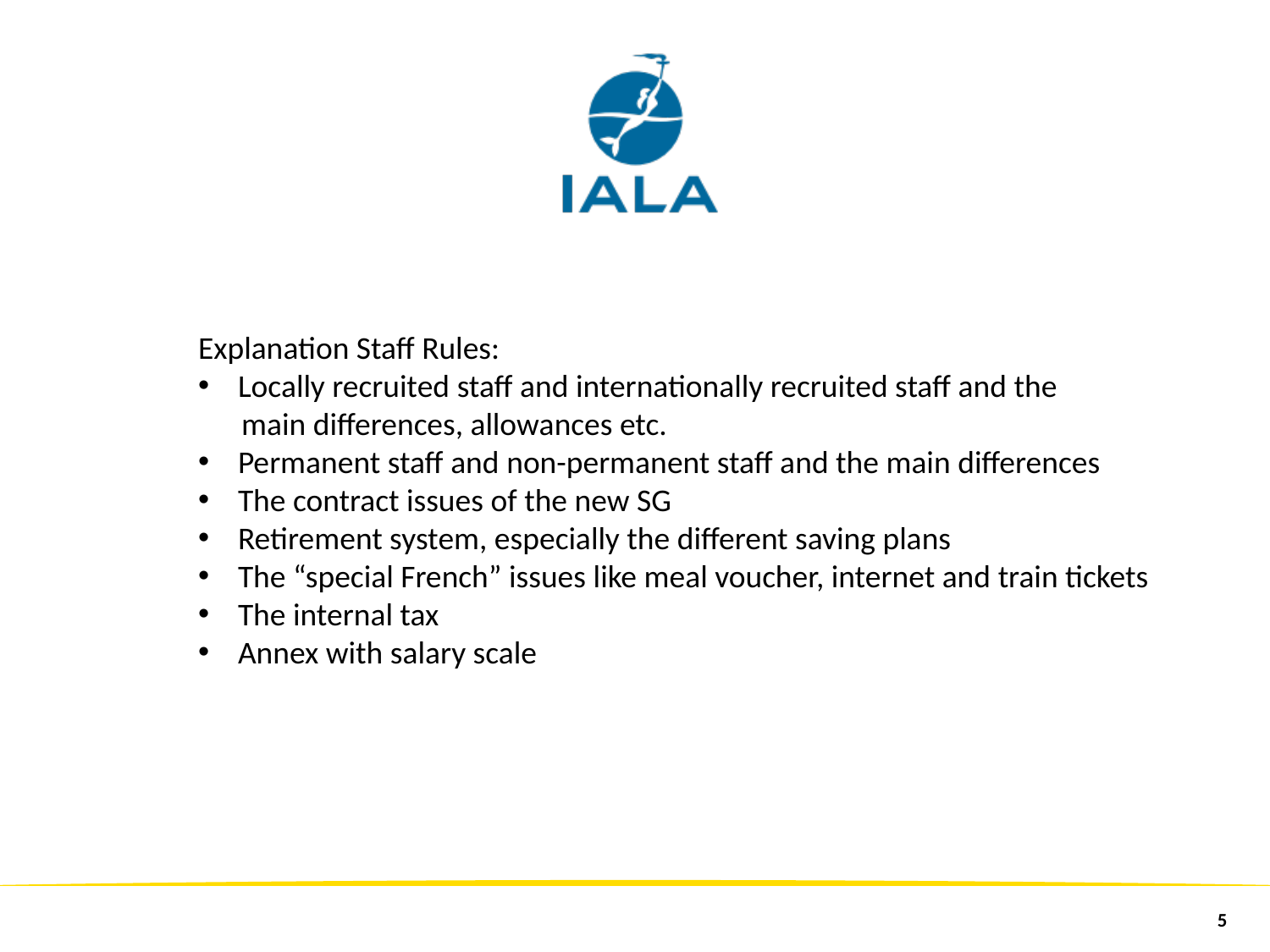

Explanation Staff Rules:
Locally recruited staff and internationally recruited staff and the
      main differences, allowances etc.
Permanent staff and non-permanent staff and the main differences
The contract issues of the new SG
Retirement system, especially the different saving plans
The “special French” issues like meal voucher, internet and train tickets
The internal tax
Annex with salary scale

5